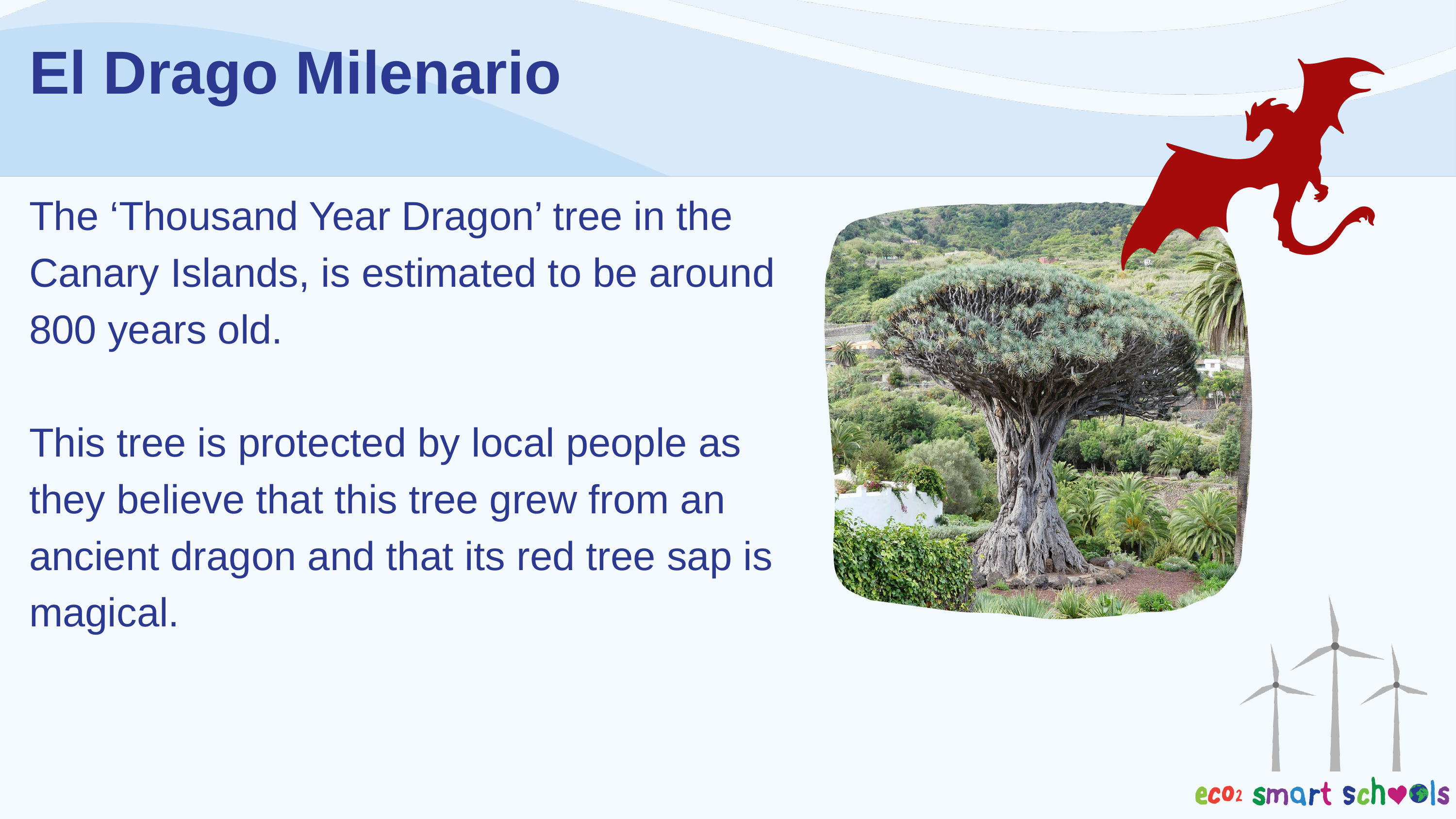

El Drago Milenario

The ‘Thousand Year Dragon’ tree in the Canary Islands, is estimated to be around 800 years old.

This tree is protected by local people as they believe that this tree grew from an ancient dragon and that its red tree sap is magical.